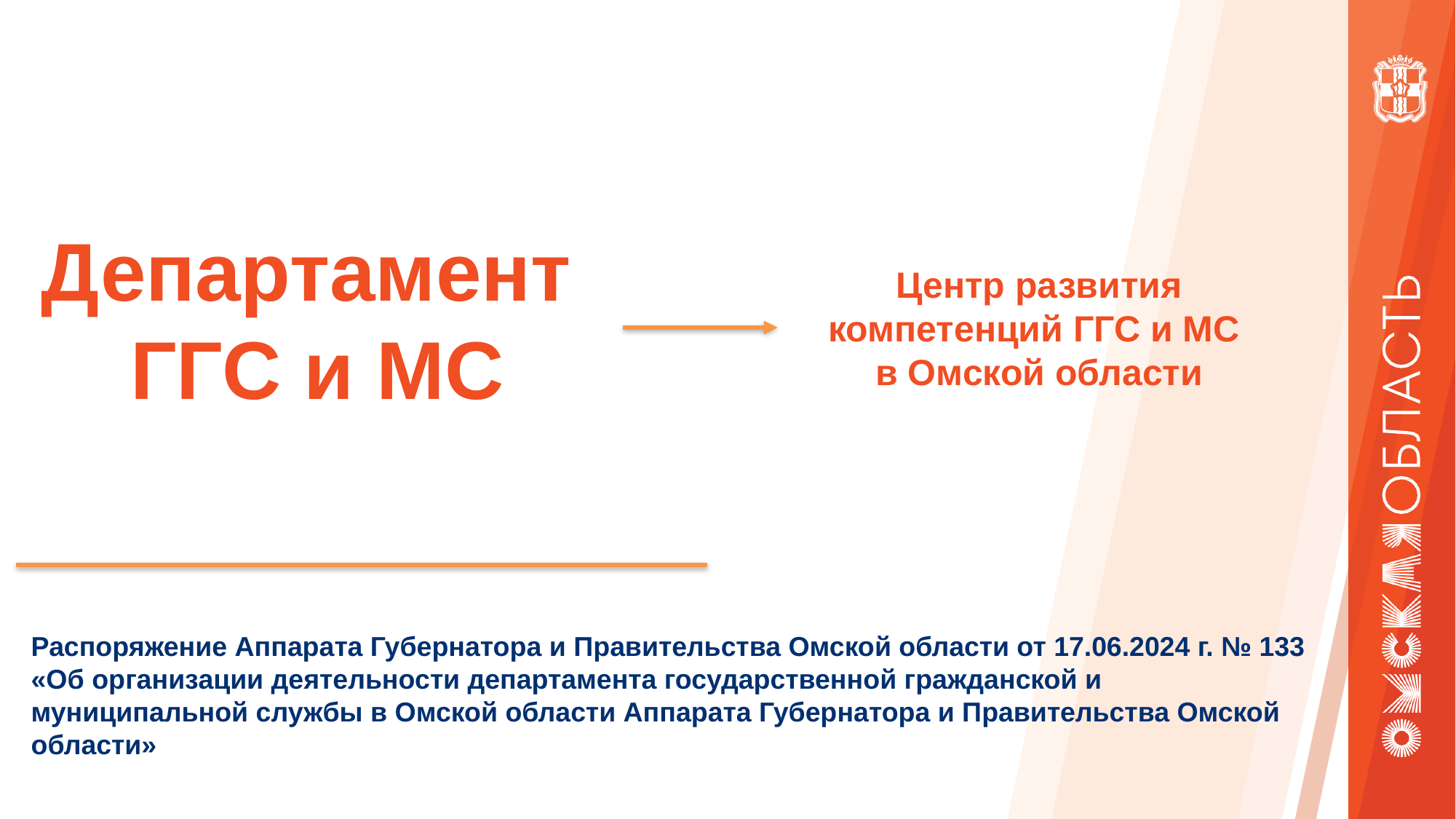

# Департамент ГГС и МС
Центр развития компетенций ГГС и МС
в Омской области

Распоряжение Аппарата Губернатора и Правительства Омской области от 17.06.2024 г. № 133 «Об организации деятельности департамента государственной гражданской и муниципальной службы в Омской области Аппарата Губернатора и Правительства Омской области»